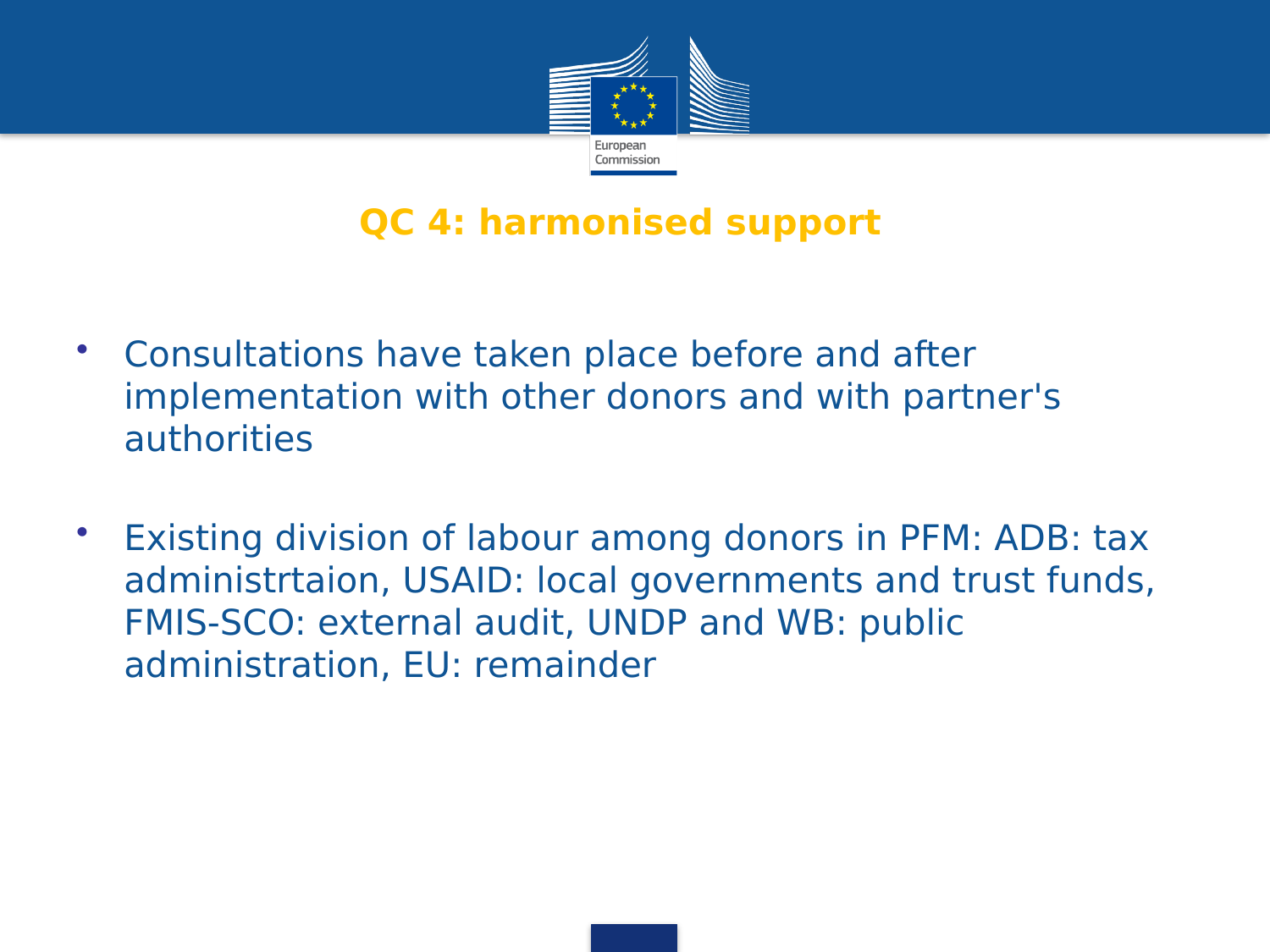

# QC 4: harmonised support

Consultations have taken place before and after implementation with other donors and with partner's authorities

Existing division of labour among donors in PFM: ADB: tax administrtaion, USAID: local governments and trust funds, FMIS-SCO: external audit, UNDP and WB: public administration, EU: remainder